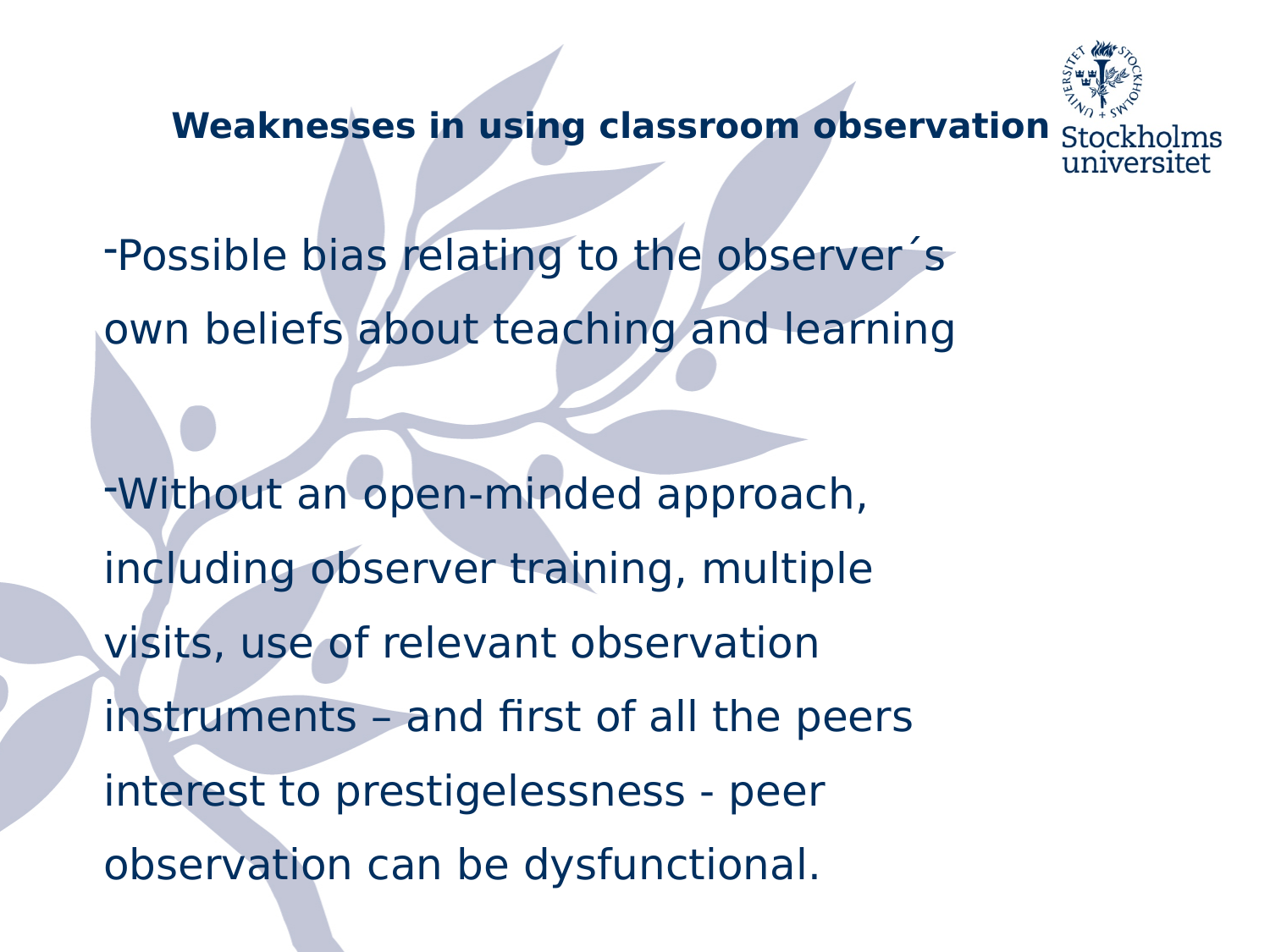

# Weaknesses in using classroom observation
Possible bias relating to the observer´s own beliefs about teaching and learning

Without an open-minded approach, including observer training, multiple visits, use of relevant observation instruments – and first of all the peers interest to prestigelessness - peer observation can be dysfunctional.